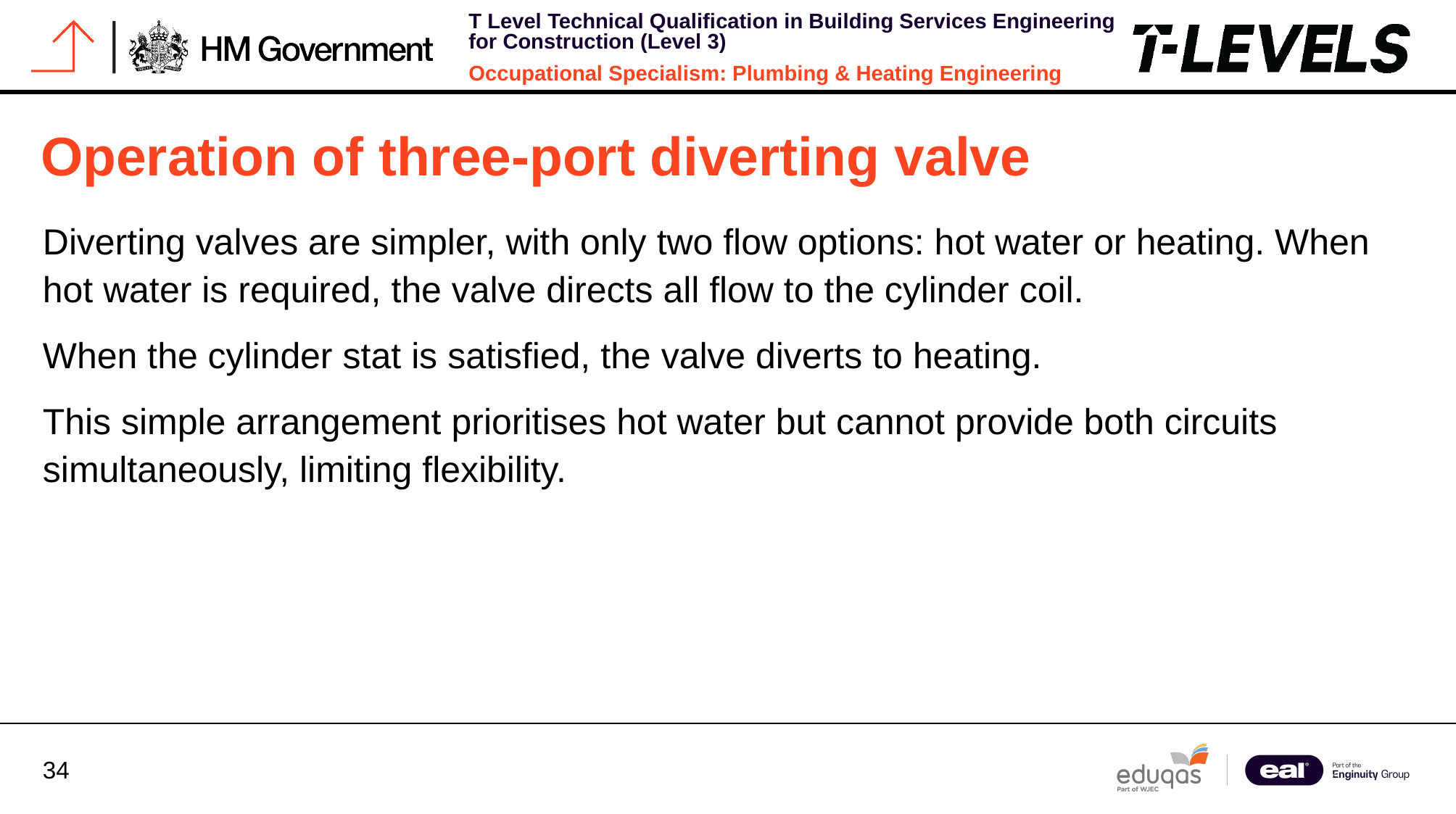

# Operation of three-port diverting valve
Diverting valves are simpler, with only two flow options: hot water or heating. When hot water is required, the valve directs all flow to the cylinder coil.
When the cylinder stat is satisfied, the valve diverts to heating.
This simple arrangement prioritises hot water but cannot provide both circuits simultaneously, limiting flexibility.